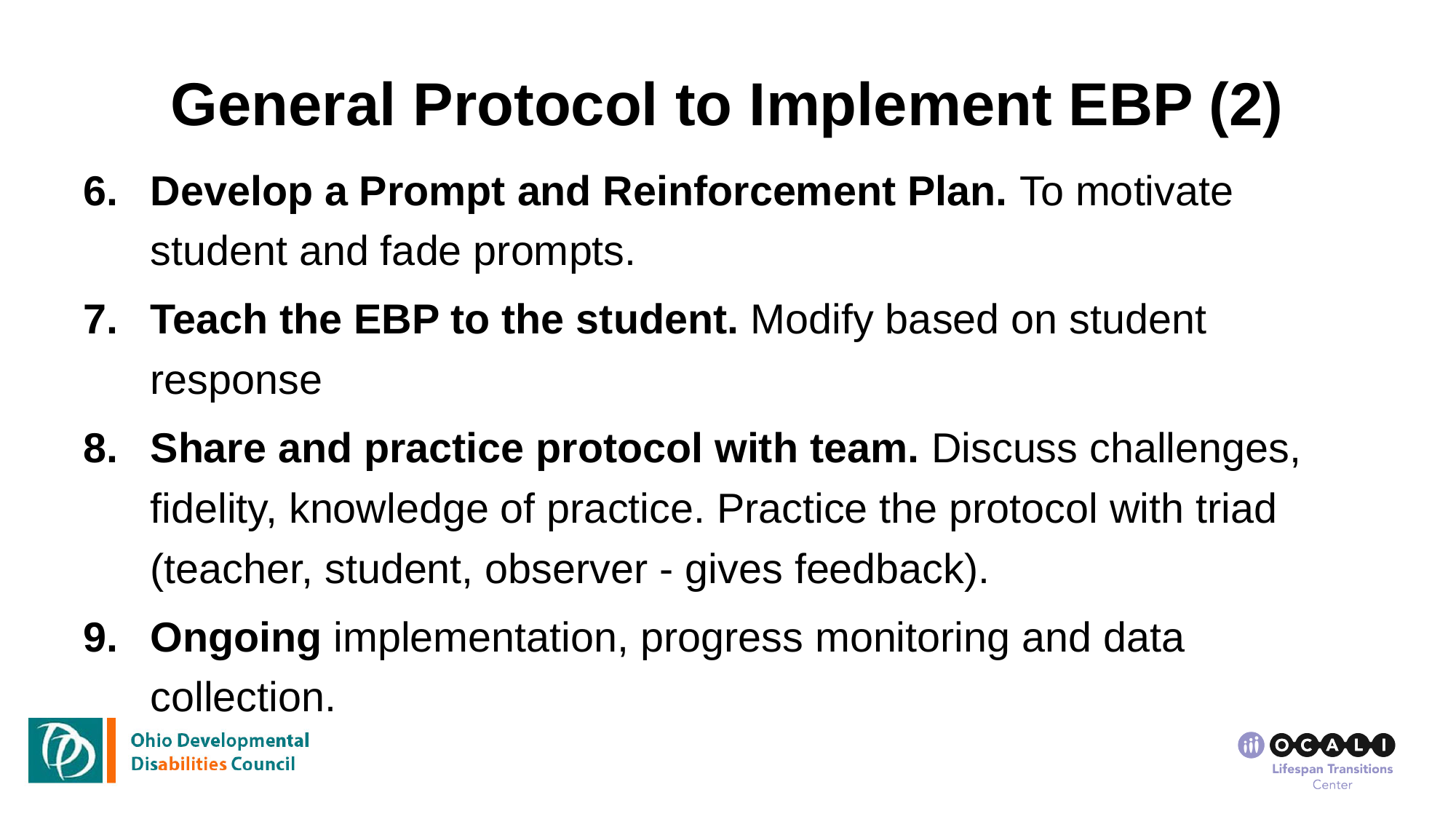

# General Protocol to Implement EBP (2)
Develop a Prompt and Reinforcement Plan. To motivate student and fade prompts.
Teach the EBP to the student. Modify based on student response
Share and practice protocol with team. Discuss challenges, fidelity, knowledge of practice. Practice the protocol with triad (teacher, student, observer - gives feedback).
Ongoing implementation, progress monitoring and data collection.